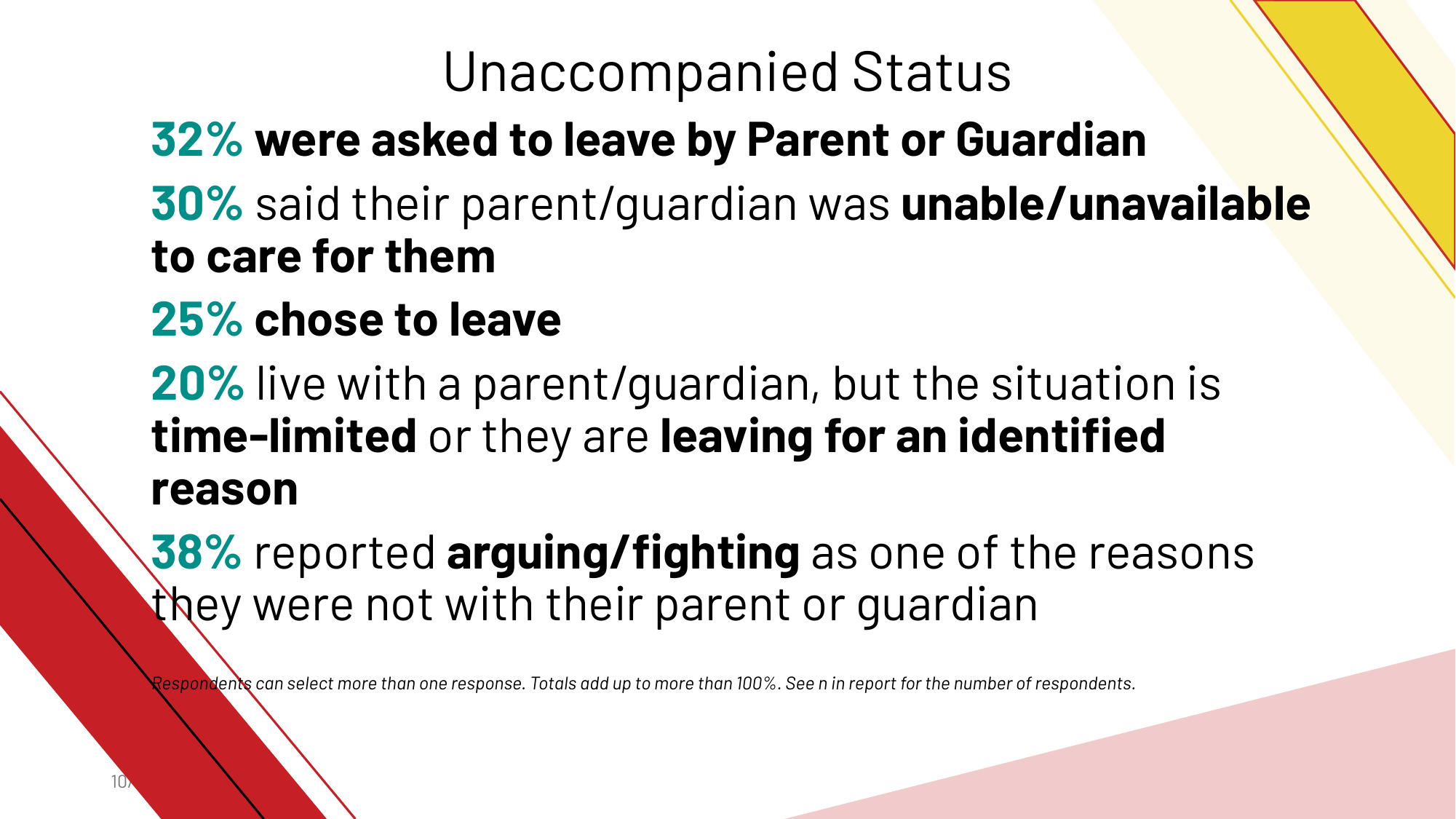

# Unaccompanied Status
32% were asked to leave by Parent or Guardian
30% said their parent/guardian was unable/unavailable to care for them
25% chose to leave
20% live with a parent/guardian, but the situation is time-limited or they are leaving for an identified reason
38% reported arguing/fighting as one of the reasons they were not with their parent or guardian

Respondents can select more than one response. Totals add up to more than 100%. See n in report for the number of respondents.